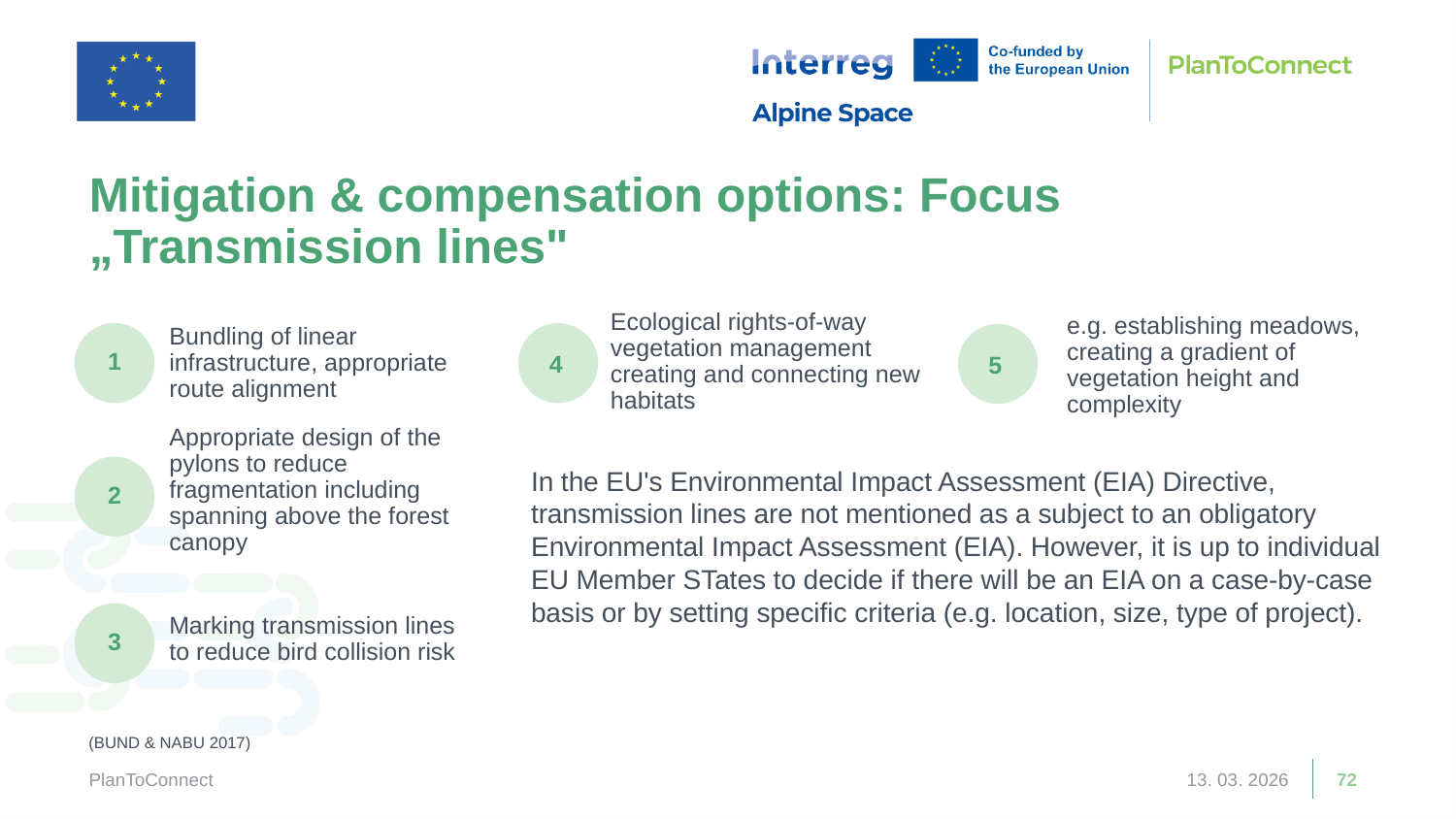

# Mitigation & compensation options: Focus „Transmission lines"
Ecological rights-of-way vegetation management creating and connecting new habitats
Bundling of linear infrastructure, appropriate route alignment
e.g. establishing meadows, creating a gradient of vegetation height and complexity
1
4
5
Appropriate design of the pylons to reduce fragmentation including spanning above the forest canopy
2
In the EU's Environmental Impact Assessment (EIA) Directive, transmission lines are not mentioned as a subject to an obligatory Environmental Impact Assessment (EIA). However, it is up to individual EU Member STates to decide if there will be an EIA on a case-by-case basis or by setting specific criteria (e.g. location, size, type of project).

Marking transmission lines to reduce bird collision risk
3
(BUND & NABU 2017)
PlanToConnect
13. 03. 2026
72